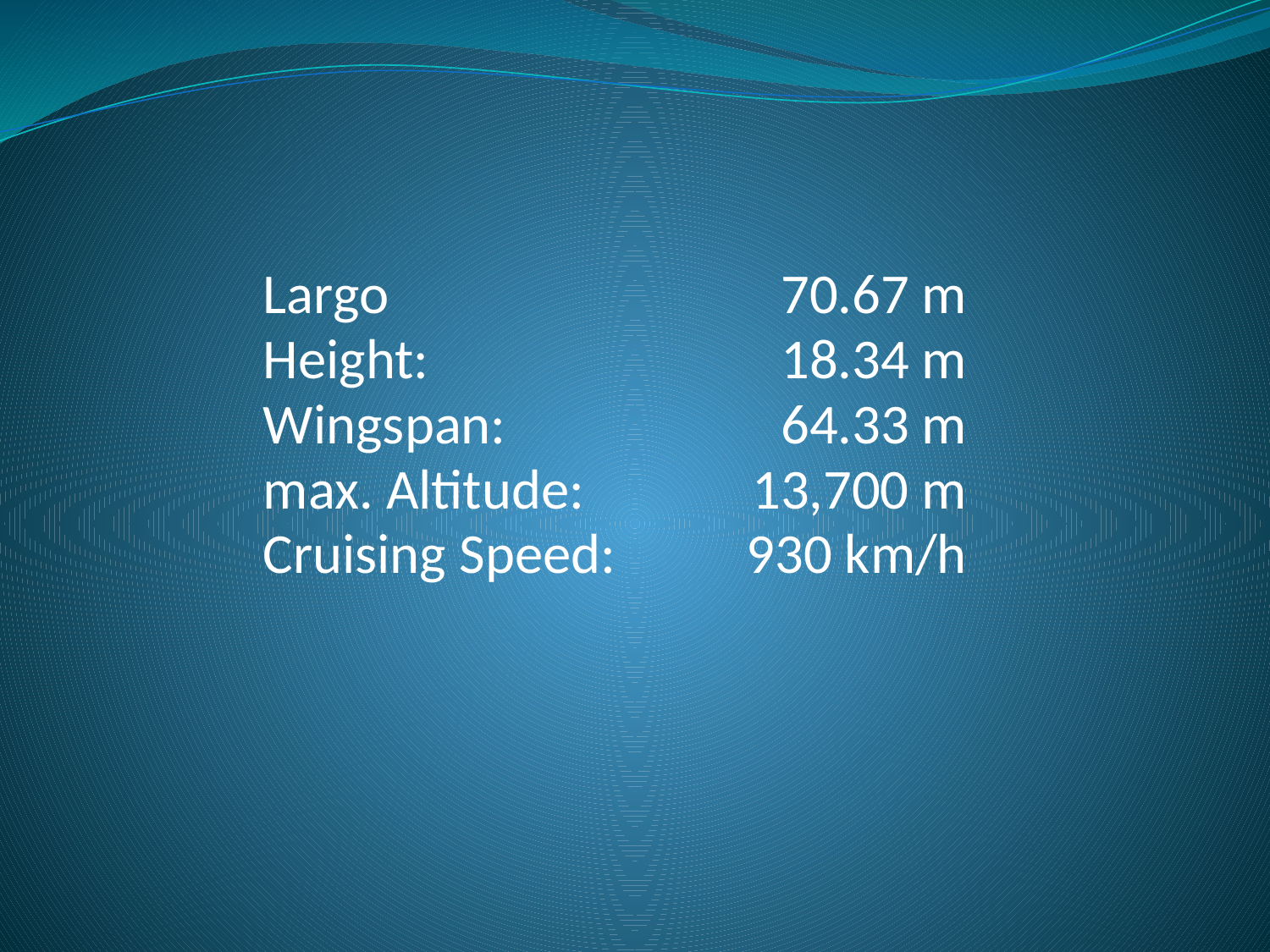

| Largo Height: Wingspan: max. Altitude: Cruising Speed: | 70.67 m 18.34 m 64.33 m 13,700 m 930 km/h |
| --- | --- |